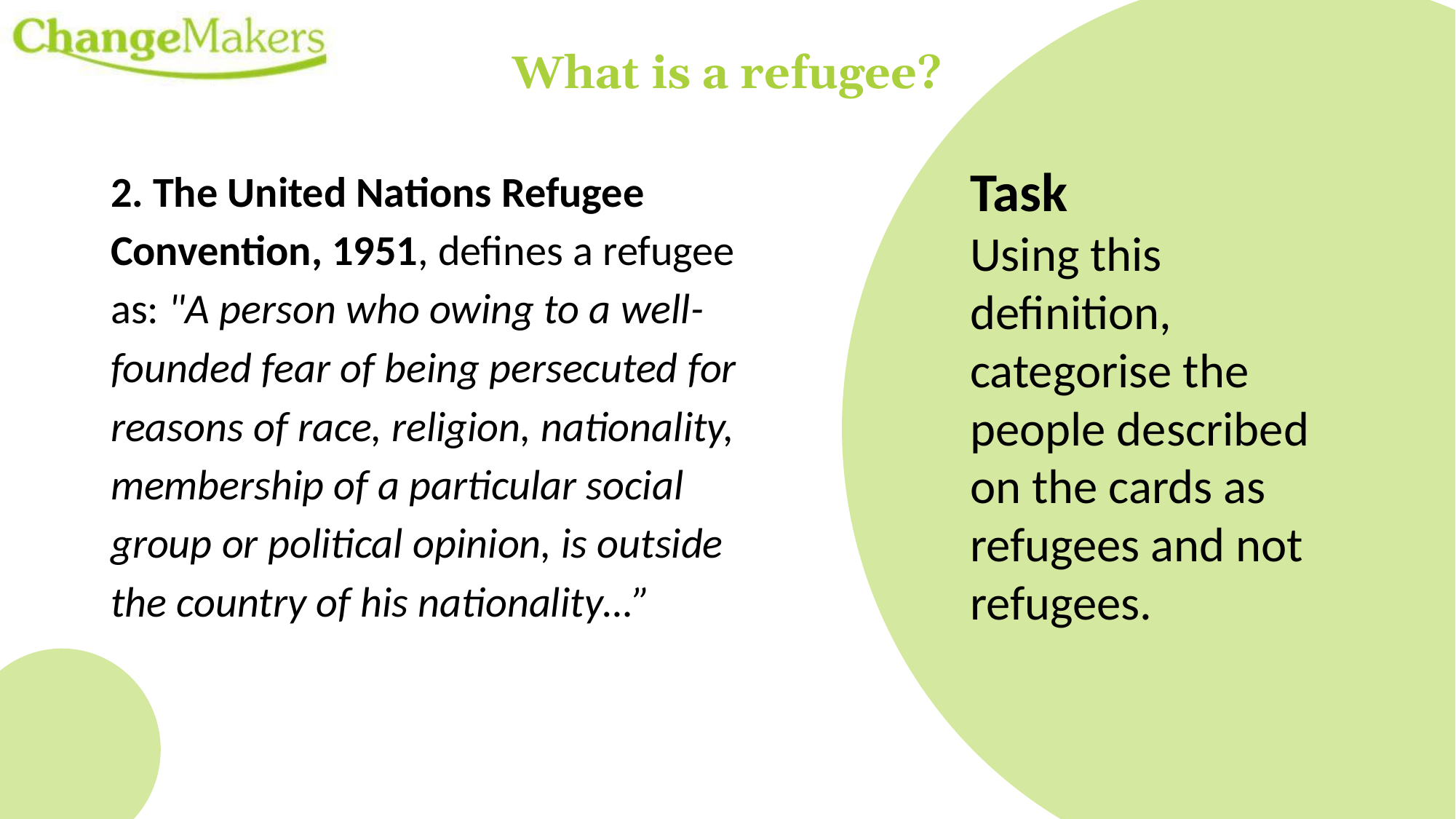

# What is a refugee?
2. The United Nations Refugee Convention, 1951, defines a refugee as: "A person who owing to a well-founded fear of being persecuted for reasons of race, religion, nationality, membership of a particular social group or political opinion, is outside the country of his nationality…”
Task
Using this definition, categorise the people described on the cards as refugees and not refugees.